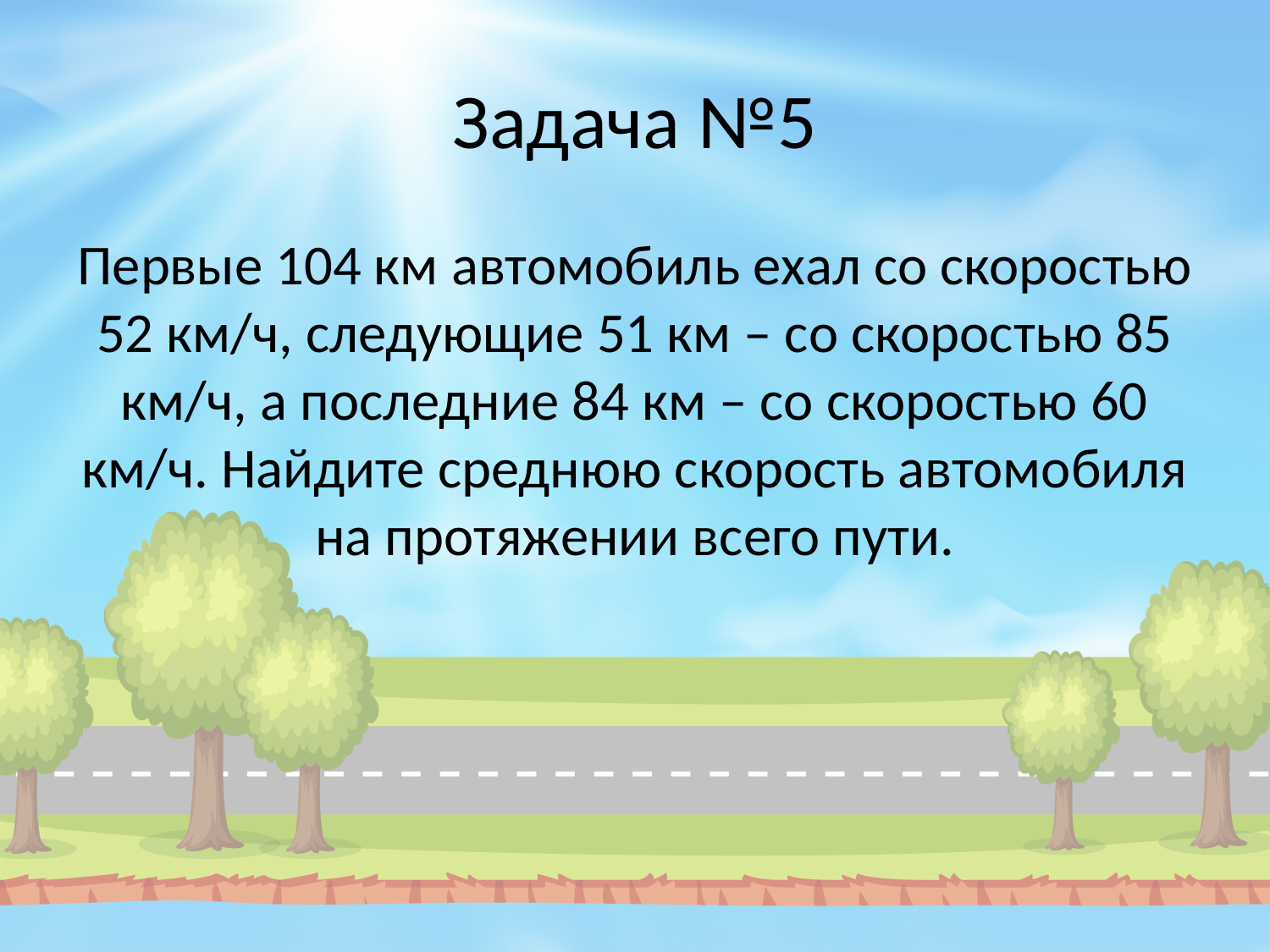

# Задача №5
Первые 104 км автомобиль ехал со скоростью 52 км/ч, следующие 51 км – со скоростью 85 км/ч, а последние 84 км – со скоростью 60 км/ч. Найдите среднюю скорость автомобиля на протяжении всего пути.